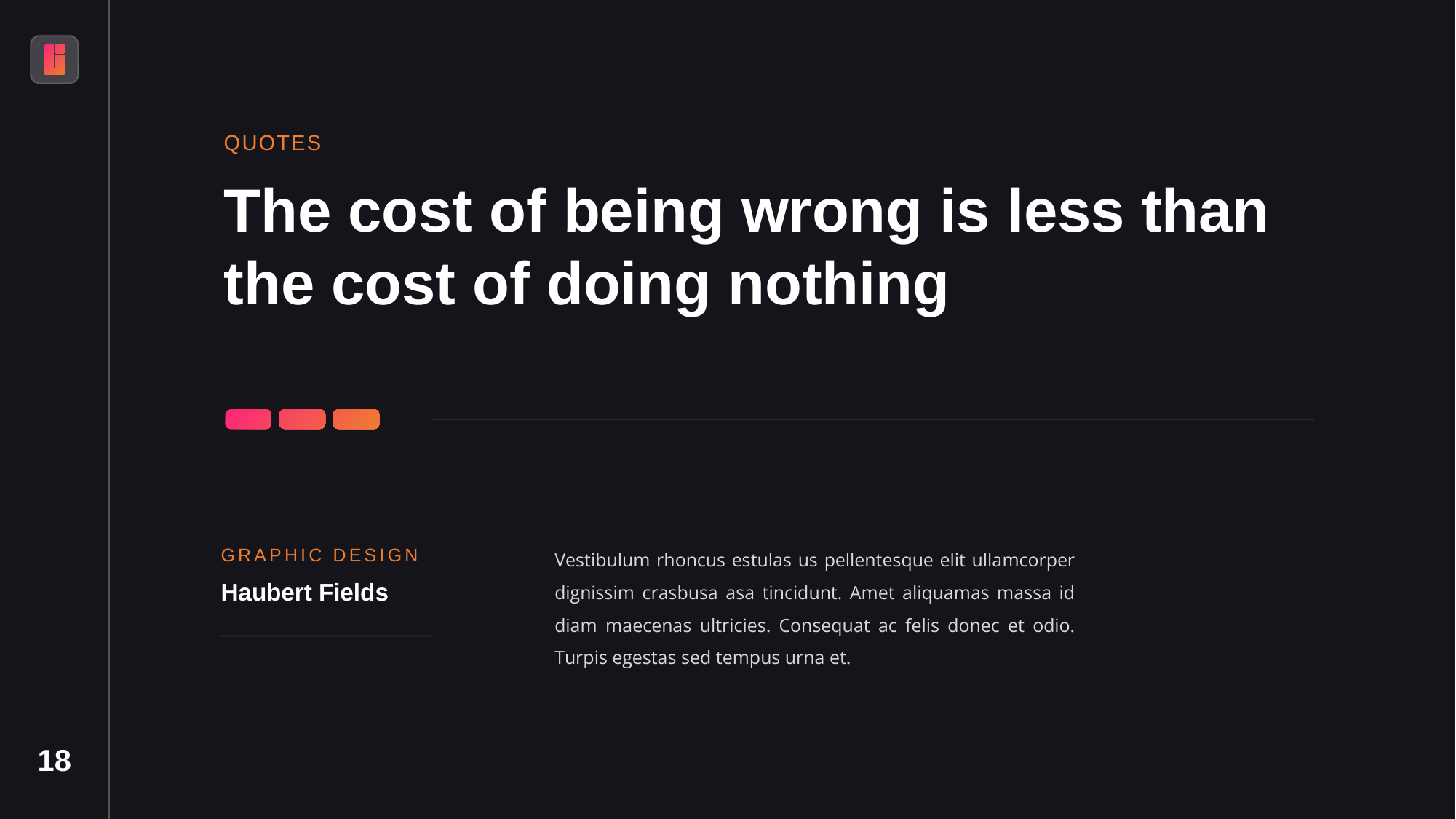

QUOTES
The cost of being wrong is less than the cost of doing nothing

Vestibulum rhoncus estulas us pellentesque elit ullamcorper dignissim crasbusa asa tincidunt. Amet aliquamas massa id diam maecenas ultricies. Consequat ac felis donec et odio. Turpis egestas sed tempus urna et.
GRAPHIC DESIGN
Haubert Fields